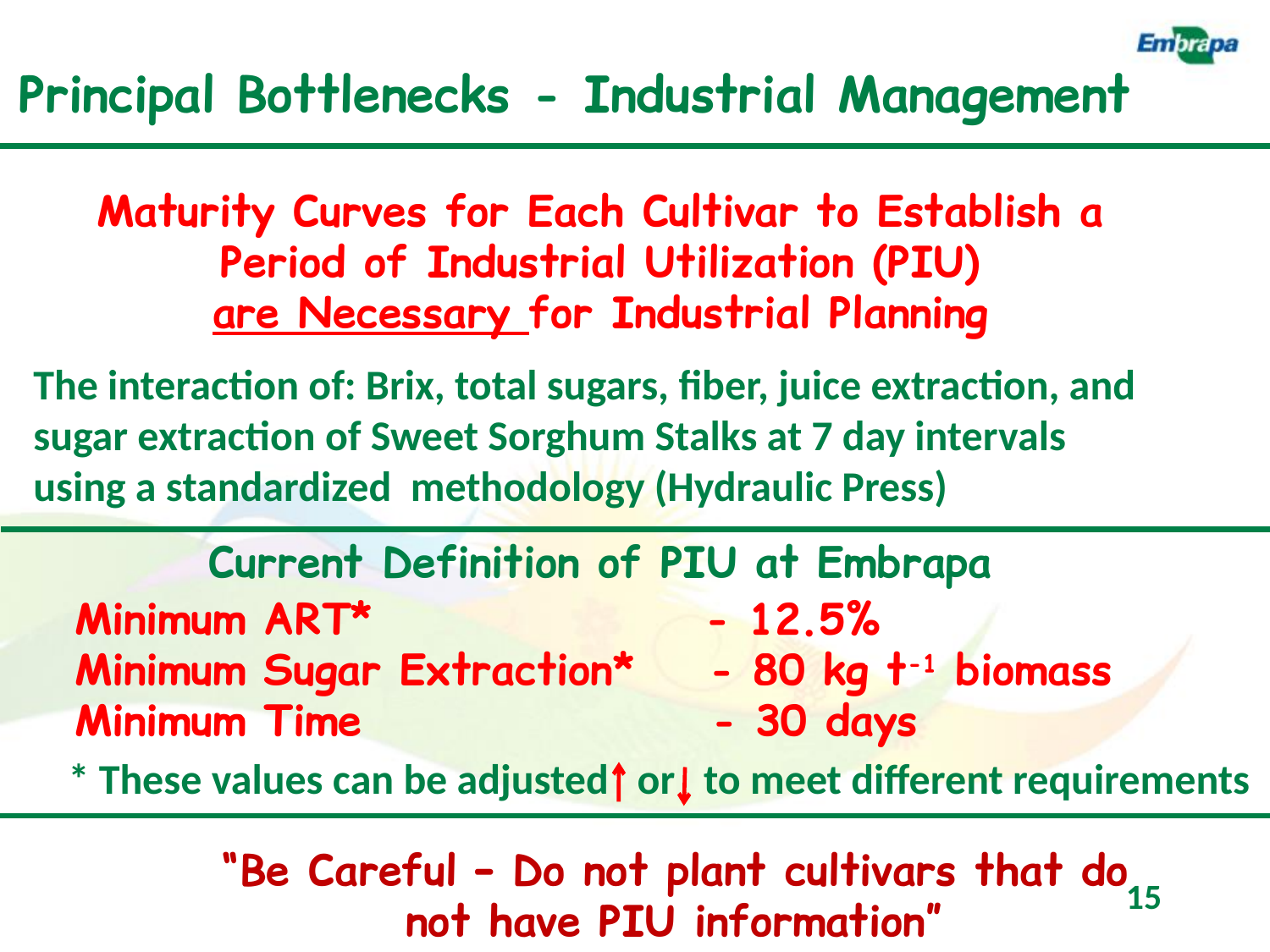

Principal Bottlenecks - Industrial Management
Maturity Curves for Each Cultivar to Establish a Period of Industrial Utilization (PIU)
are Necessary for Industrial Planning
The interaction of: Brix, total sugars, fiber, juice extraction, and sugar extraction of Sweet Sorghum Stalks at 7 day intervals using a standardized  methodology (Hydraulic Press)

Current Definition of PIU at Embrapa

Minimum ART*                  - 12.5%
Minimum Sugar Extraction*    - 80 kg t-1 biomass
Minimum Time                   - 30 days
* These values can be adjusted   or   to meet different requirements
“Be Careful – Do not plant cultivars that do not have PIU information”
15